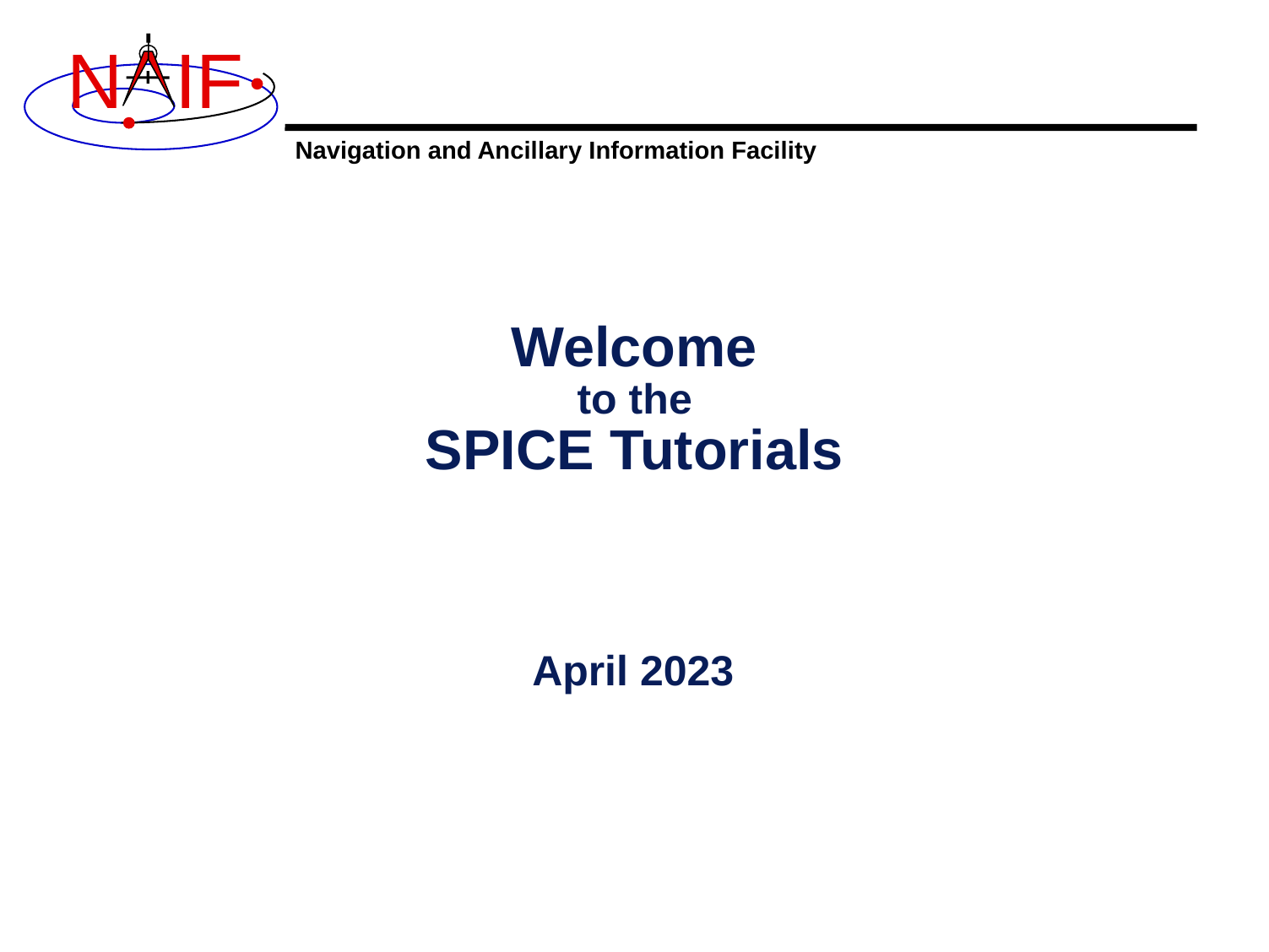

# Welcome to the SPICE Tutorials
April 2023